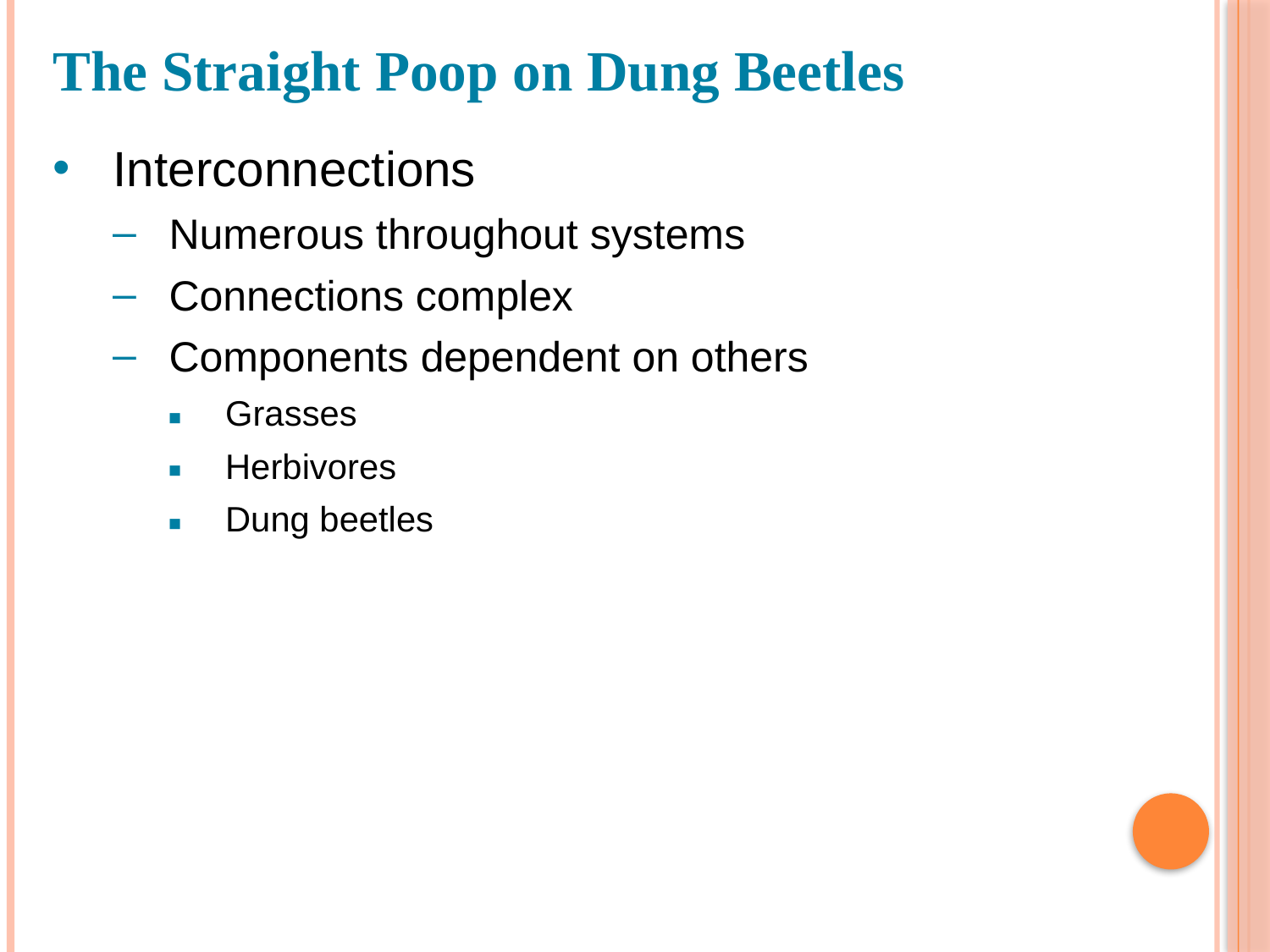

# The Straight Poop on Dung Beetles
Interconnections
Numerous throughout systems
Connections complex
Components dependent on others
Grasses
Herbivores
Dung beetles